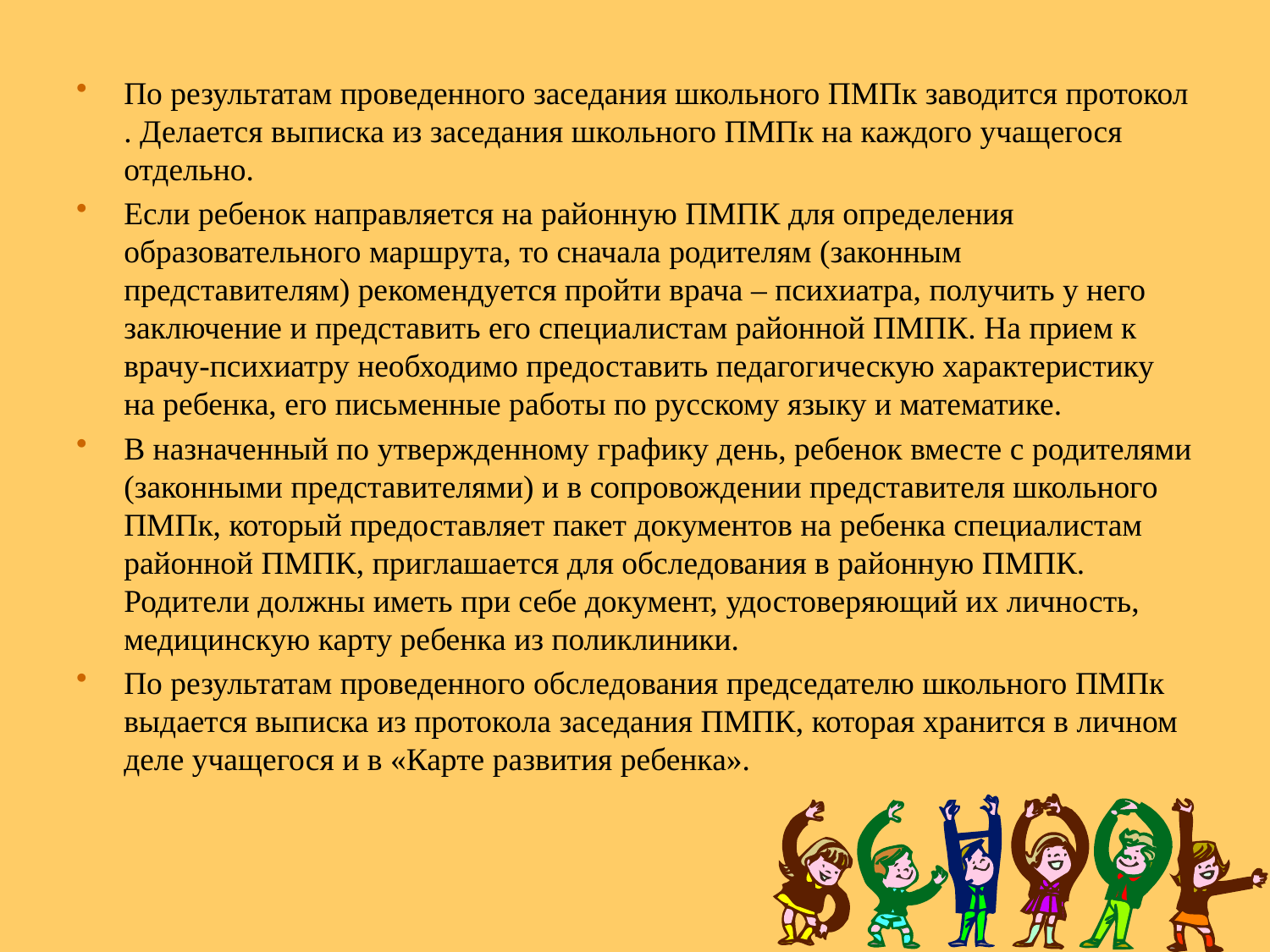

По результатам проведенного заседания школьного ПМПк заводится протокол . Делается выписка из заседания школьного ПМПк на каждого учащегося отдельно.
Если ребенок направляется на районную ПМПК для определения образовательного маршрута, то сначала родителям (законным представителям) рекомендуется пройти врача – психиатра, получить у него заключение и представить его специалистам районной ПМПК. На прием к врачу-психиатру необходимо предоставить педагогическую характеристику на ребенка, его письменные работы по русскому языку и математике.
В назначенный по утвержденному графику день, ребенок вместе с родителями (законными представителями) и в сопровождении представителя школьного ПМПк, который предоставляет пакет документов на ребенка специалистам районной ПМПК, приглашается для обследования в районную ПМПК. Родители должны иметь при себе документ, удостоверяющий их личность, медицинскую карту ребенка из поликлиники.
По результатам проведенного обследования председателю школьного ПМПк выдается выписка из протокола заседания ПМПК, которая хранится в личном деле учащегося и в «Карте развития ребенка».